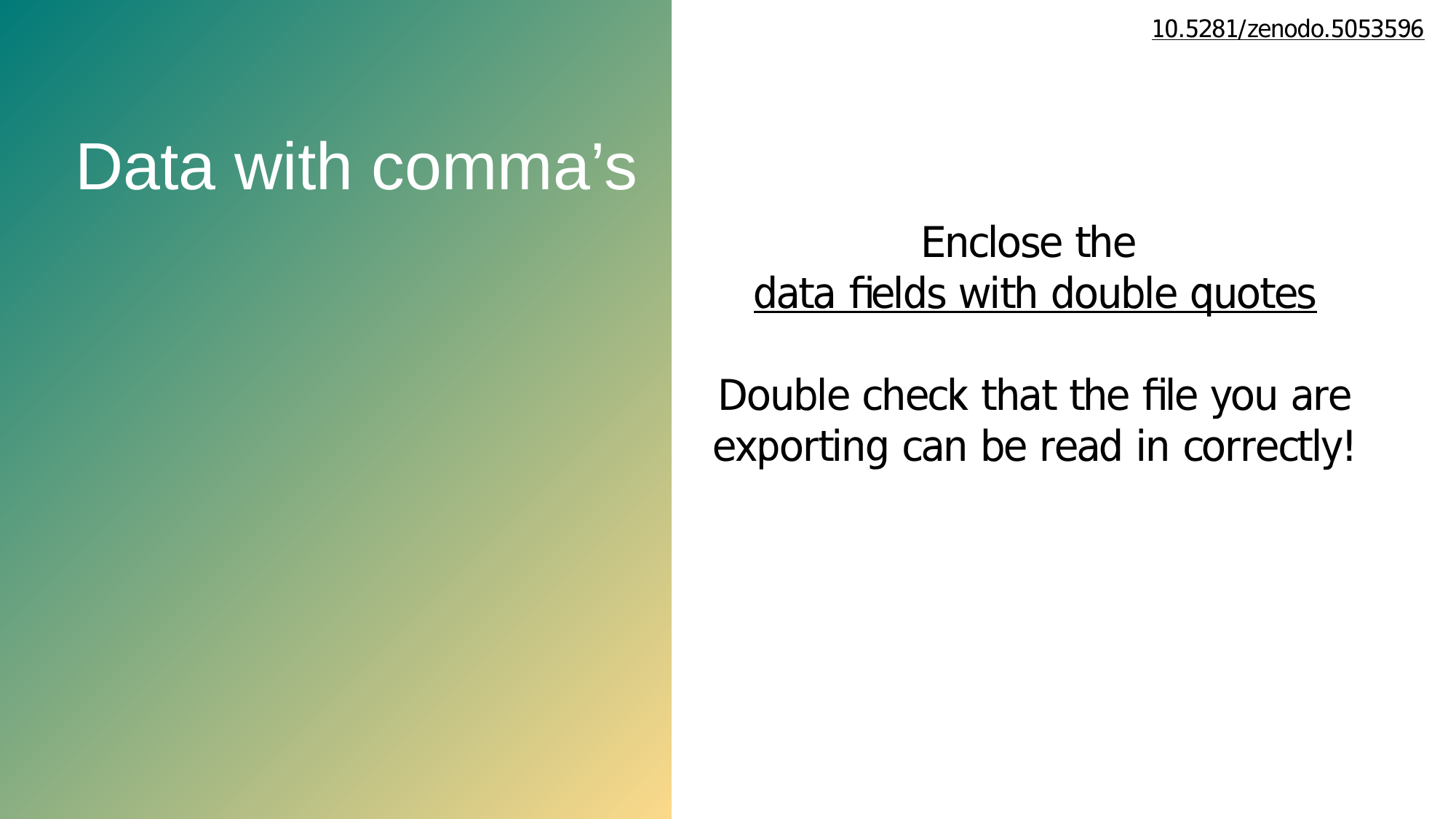

10.5281/zenodo.5053596
Data with comma’s
Enclose the data fields with double quotes
Double check that the file you are exporting can be read in correctly!